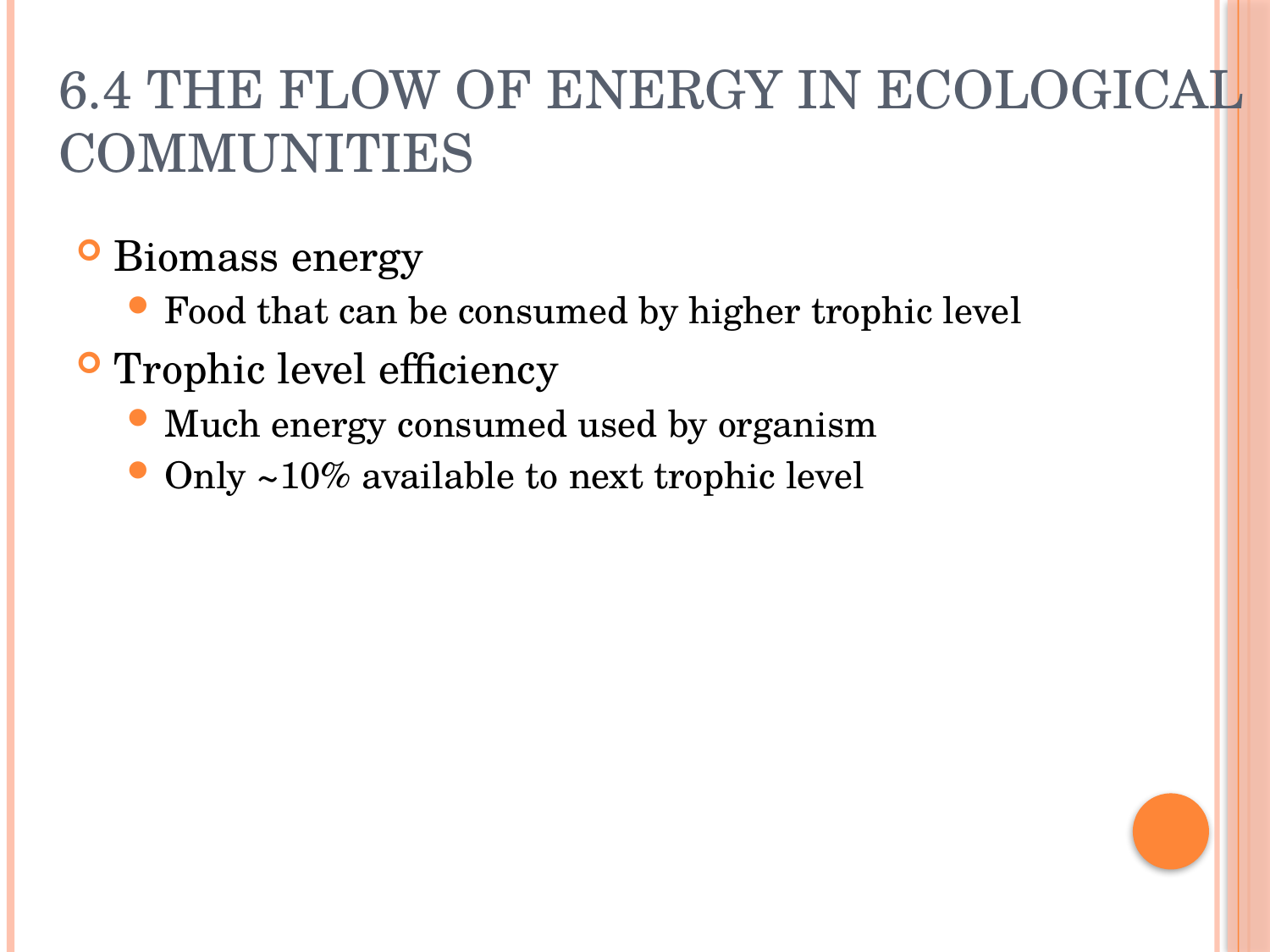

# 6.4 The Flow of Energy in Ecological Communities
Biomass energy
Food that can be consumed by higher trophic level
Trophic level efficiency
Much energy consumed used by organism
Only ~10% available to next trophic level